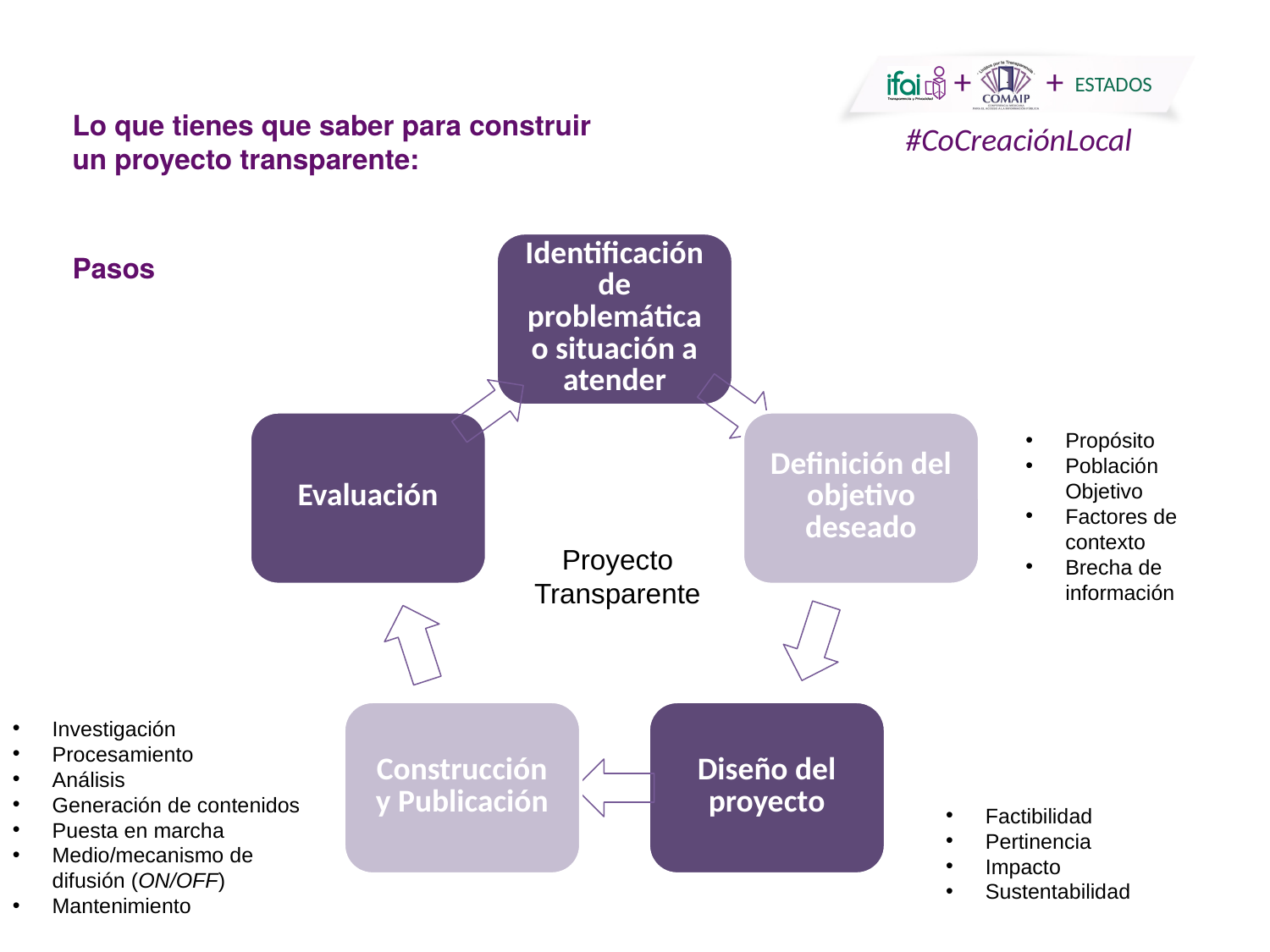

Lo que tienes que saber para construir un proyecto transparente:
Identificación de problemática o situación a atender
Definición del objetivo deseado
Diseño del proyecto
Construcción y Publicación
Evaluación
Pasos

Propósito
Población Objetivo
Factores de contexto
Brecha de información
Proyecto
Transparente
Investigación
Procesamiento
Análisis
Generación de contenidos
Puesta en marcha
Medio/mecanismo de difusión (ON/OFF)
Mantenimiento
Factibilidad
Pertinencia
Impacto
Sustentabilidad